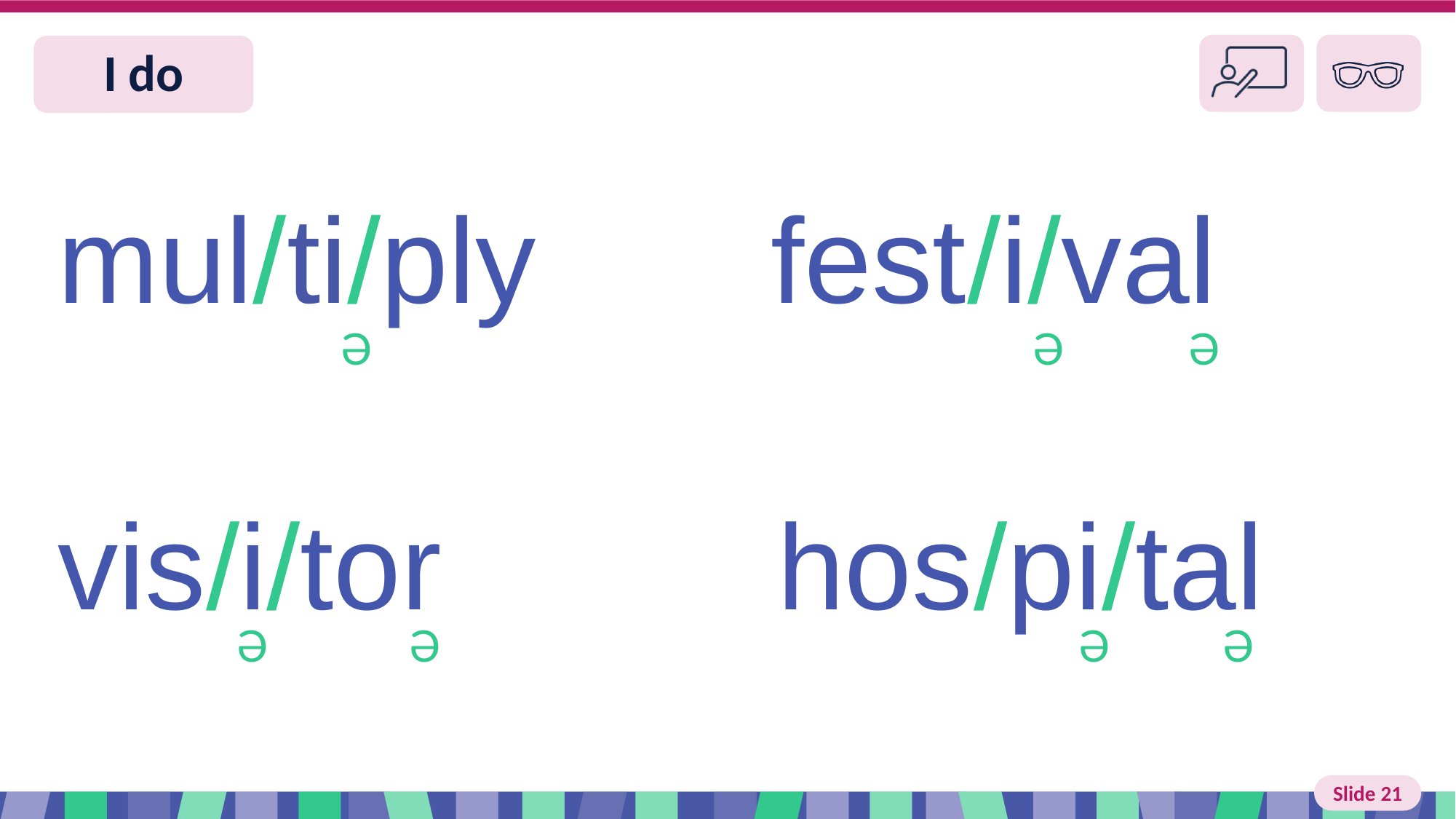

Slide 21 I do
mul/ti/ply       fest/i/val
Ə
Ə
Ə
vis/i/tor          hos/pi/tal
Ə
Ə
Ə
Ə